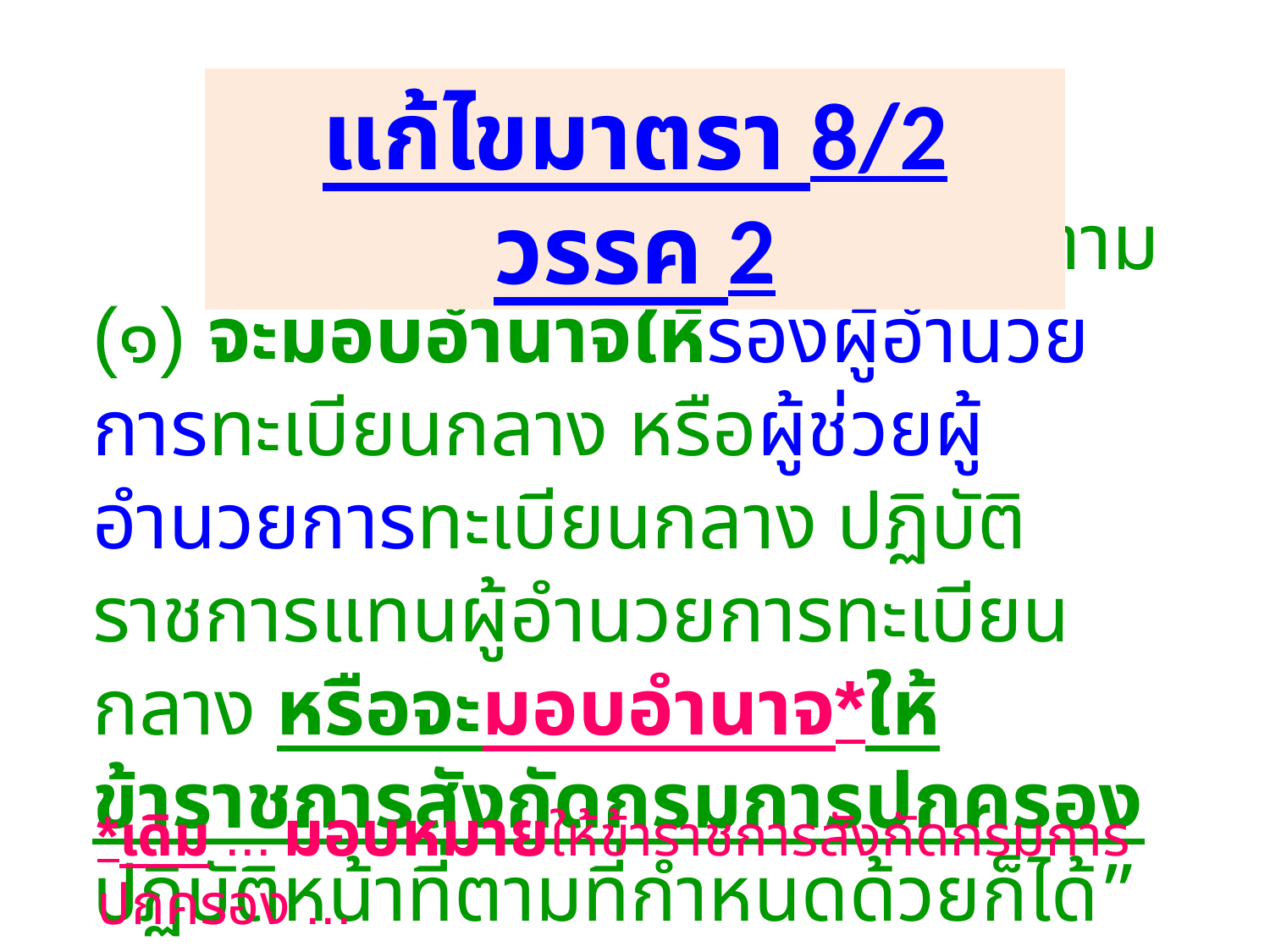

แก้ไขมาตรา 8/2 วรรค 2
        “ผู้อำนวยการทะเบียนกลางตาม (๑) จะมอบอำนาจให้รองผู้อำนวยการทะเบียนกลาง หรือผู้ช่วยผู้อำนวยการทะเบียนกลาง ปฏิบัติราชการแทนผู้อำนวยการทะเบียนกลาง หรือจะมอบอำนาจ*ให้ข้าราชการสังกัดกรมการปกครอง ปฏิบัติหน้าที่ตามที่กำหนดด้วยก็ได้”
*เดิม ... มอบหมายให้ข้าราชการสังกัดกรมการปกครอง ...